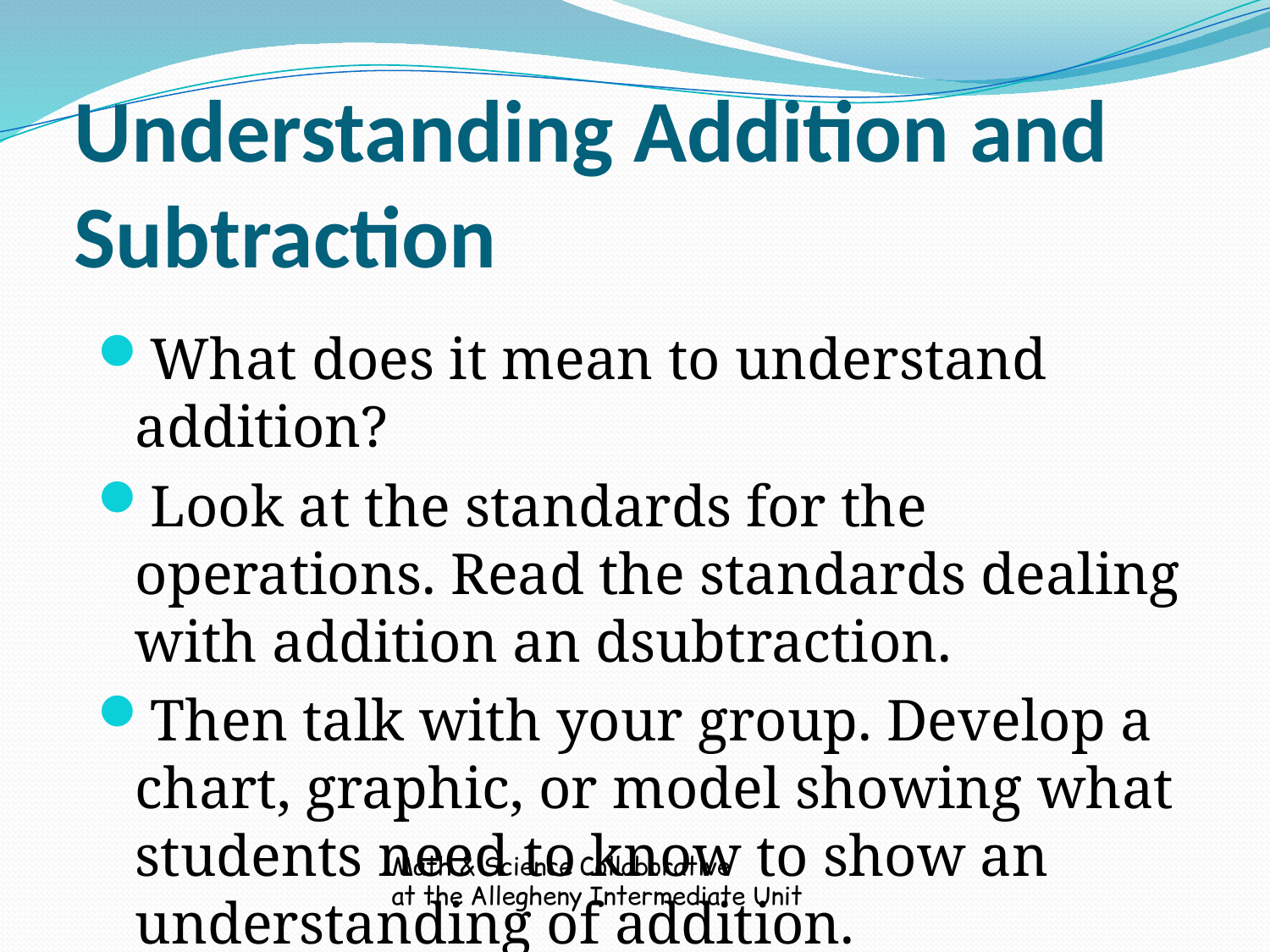

# Understanding Addition and Subtraction
What does it mean to understand addition?
Look at the standards for the operations. Read the standards dealing with addition an dsubtraction.
Then talk with your group. Develop a chart, graphic, or model showing what students need to know to show an understanding of addition.
Math & Science Collaborative
at the Allegheny Intermediate Unit